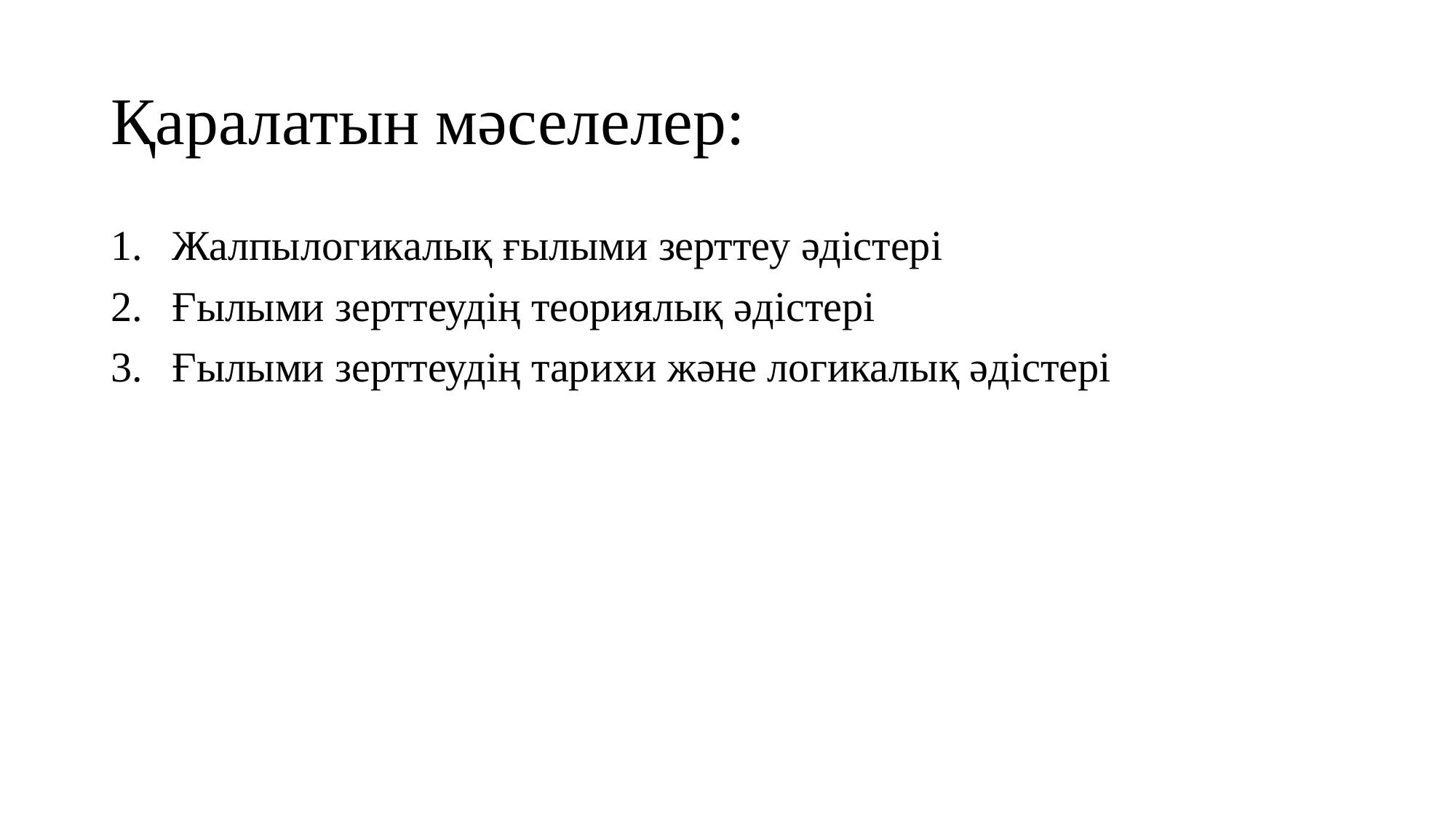

# Қаралатын мәселелер:
Жалпылогикалық ғылыми зерттеу әдістері
Ғылыми зерттеудің теориялық әдістері
Ғылыми зерттеудің тарихи және логикалық әдістері